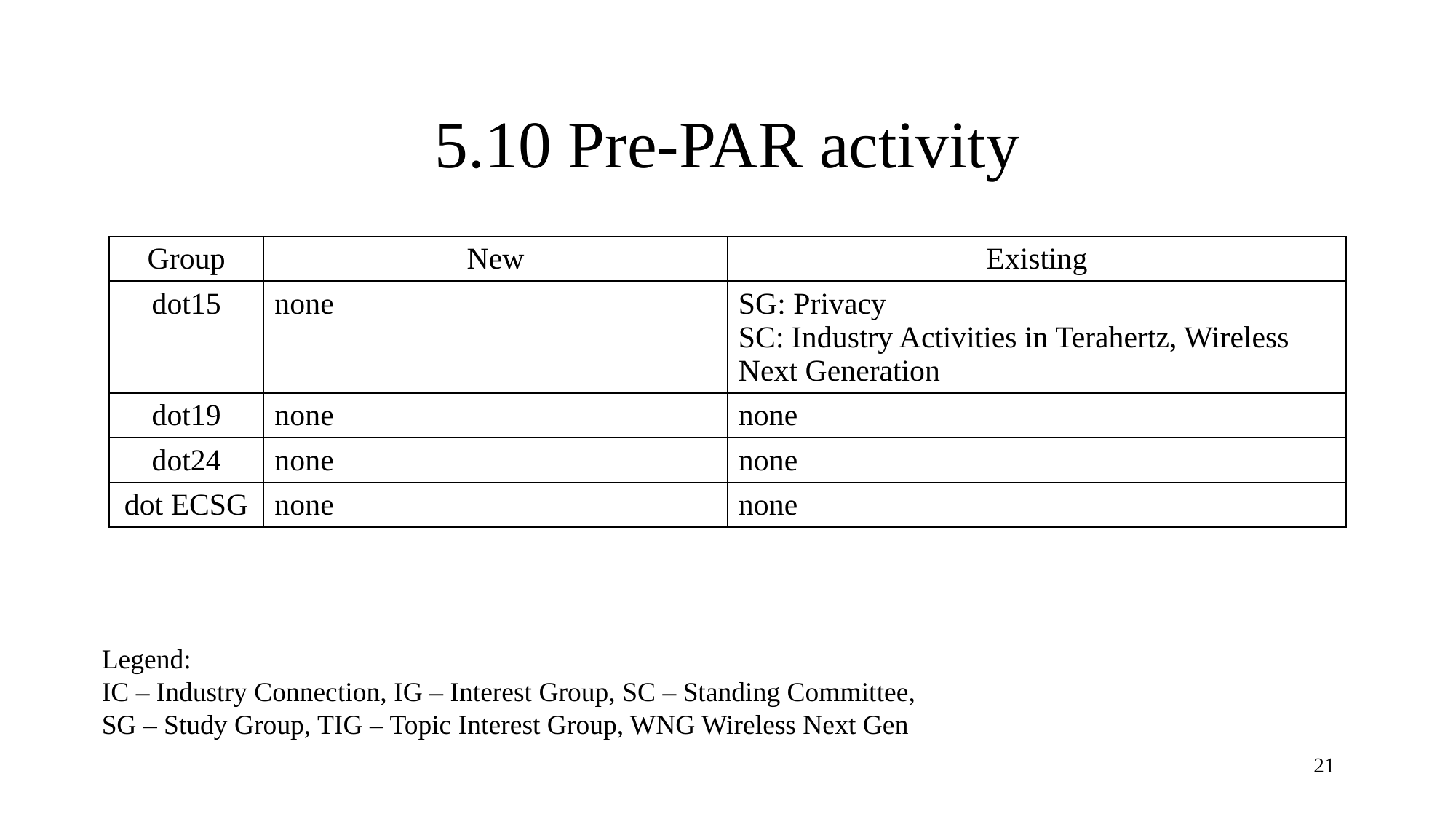

# 5.10 Pre-PAR activity
| Group | New | Existing |
| --- | --- | --- |
| dot15 | none | SG: Privacy SC: Industry Activities in Terahertz, Wireless Next Generation |
| dot19 | none | none |
| dot24 | none | none |
| dot ECSG | none | none |
Legend:
IC – Industry Connection, IG – Interest Group, SC – Standing Committee,
SG – Study Group, TIG – Topic Interest Group, WNG Wireless Next Gen
21